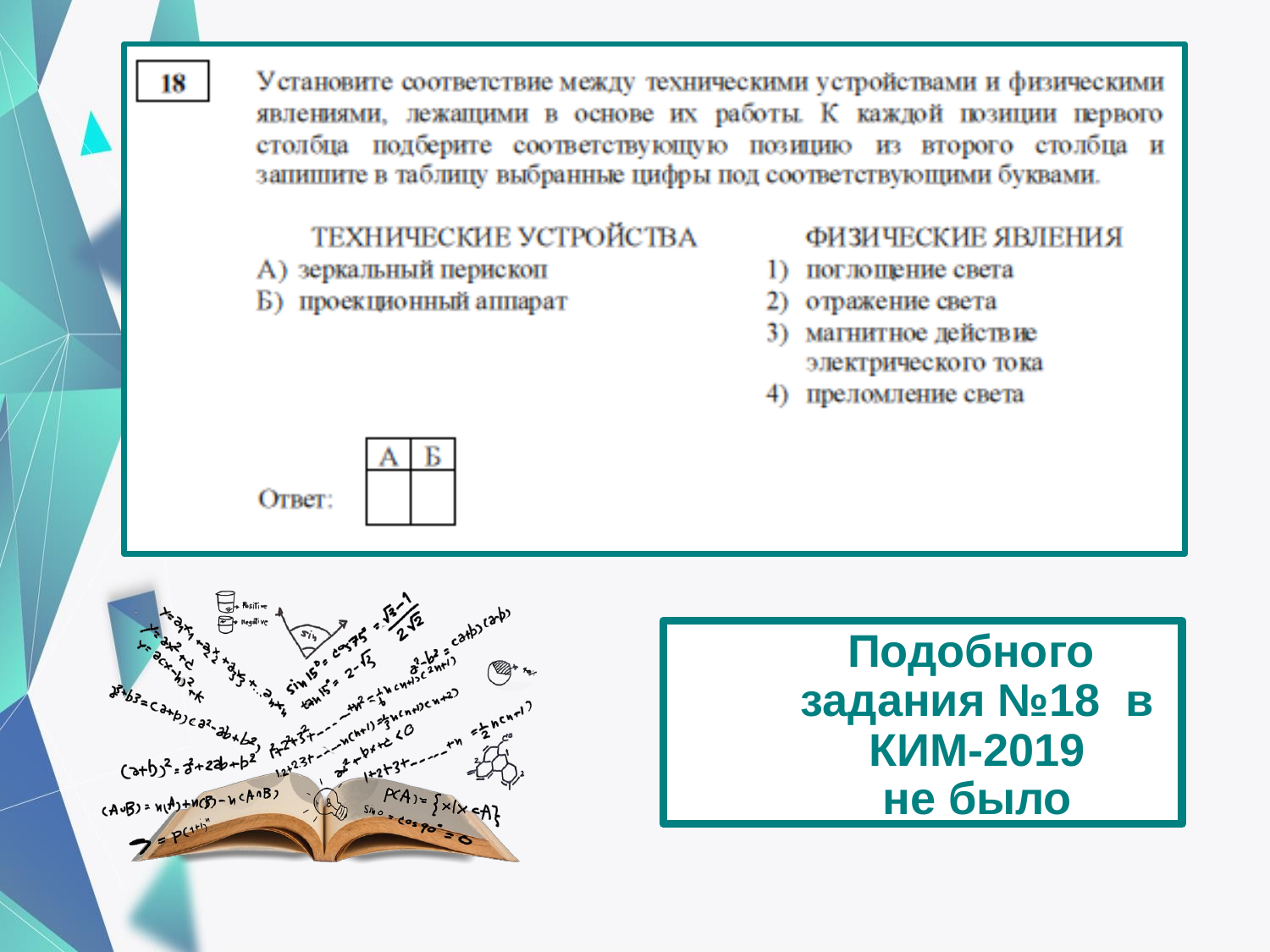

Подобного  задания №18  в КИМ-2019
не было